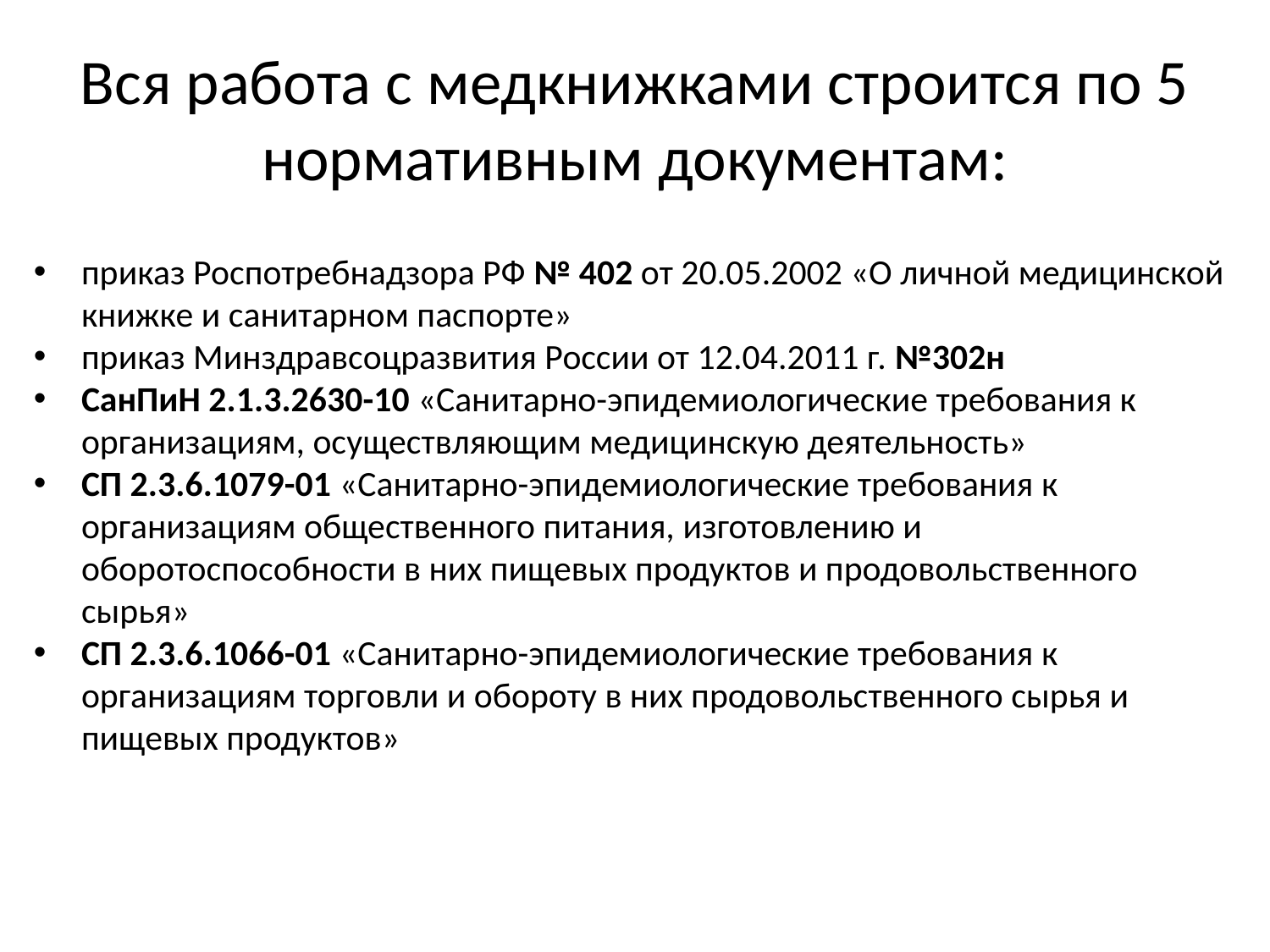

Вся работа с медкнижками строится по 5 нормативным документам:
приказ Роспотребнадзора РФ № 402 от 20.05.2002 «О личной медицинской книжке и санитарном паспорте»
приказ Минздравсоцразвития России от 12.04.2011 г. №302н
СанПиН 2.1.3.2630-10 «Санитарно-эпидемиологические требования к организациям, осуществляющим медицинскую деятельность»
СП 2.3.6.1079-01 «Санитарно-эпидемиологические требования к организациям общественного питания, изготовлению и оборотоспособности в них пищевых продуктов и продовольственного сырья»
СП 2.3.6.1066-01 «Санитарно-эпидемиологические требования к организациям торговли и обороту в них продовольственного сырья и пищевых продуктов»